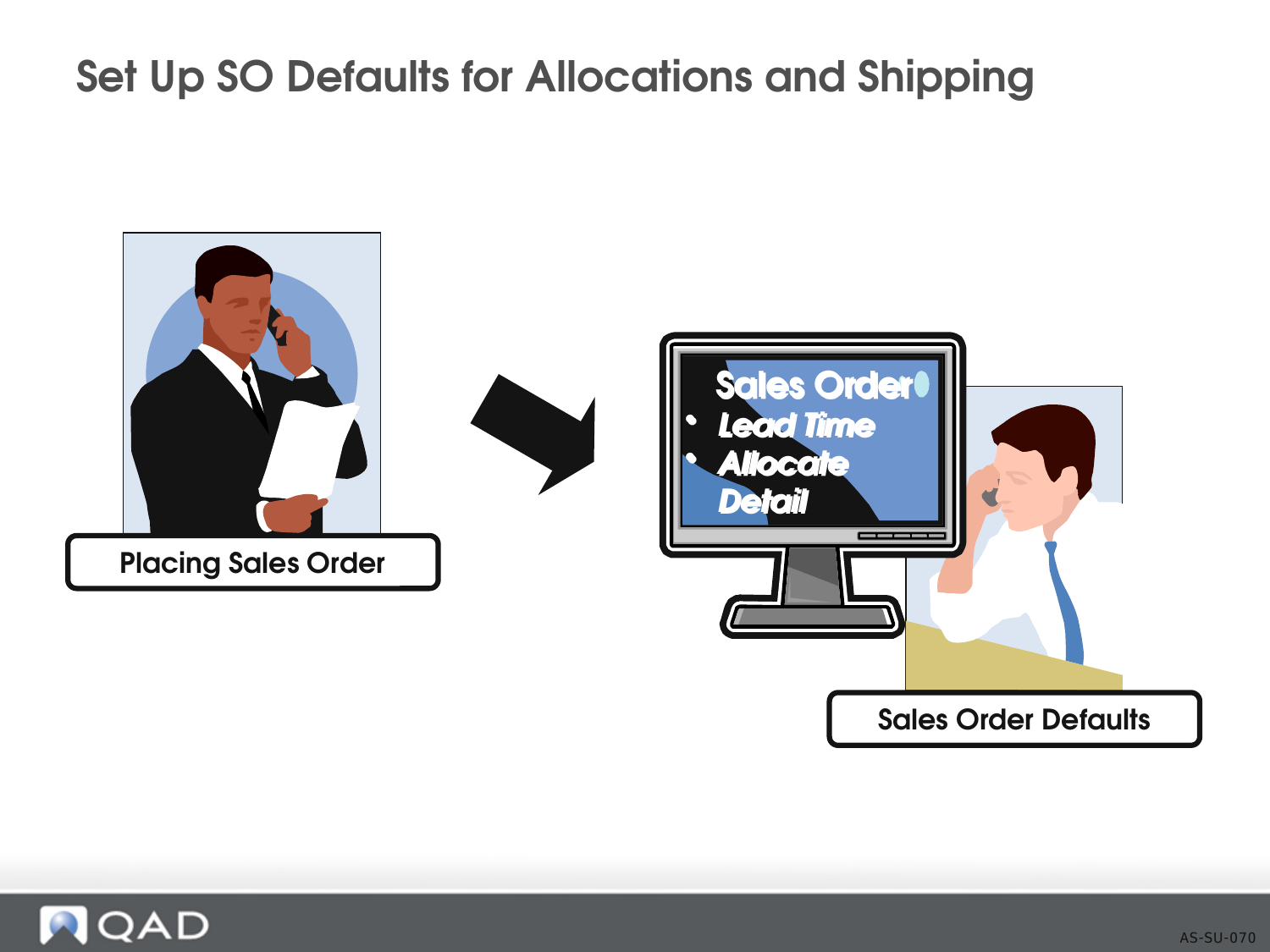

# Set Up SO Defaults for Allocations and Shipping

Placing Sales Order

Sales Order
Lead Time
Allocate Detail

Sales Order Defaults
AS-SU-070